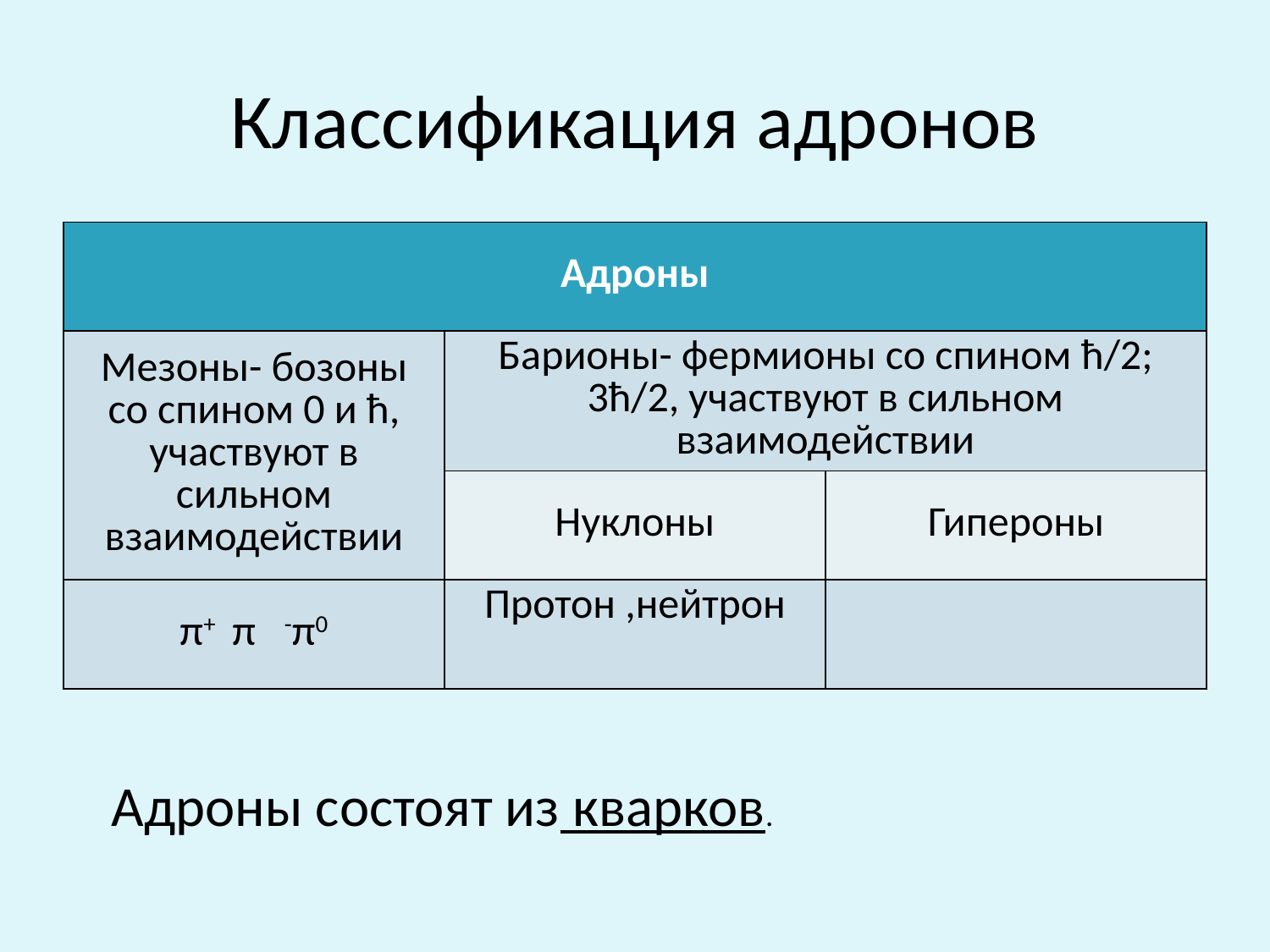

# Классификация адронов
| Адроны |  |  |
| --- | --- | --- |
| Мезоны- бозоны со спином 0 и ħ, участвуют в сильном взаимодействии | Барионы- фермионы со спином ħ/2; 3ħ/2, участвуют в сильном взаимодействии |  |
|  | Нуклоны | Гипероны |
| π+ π -π0 | Протон ,нейтрон |  |
Адроны состоят из кварков.